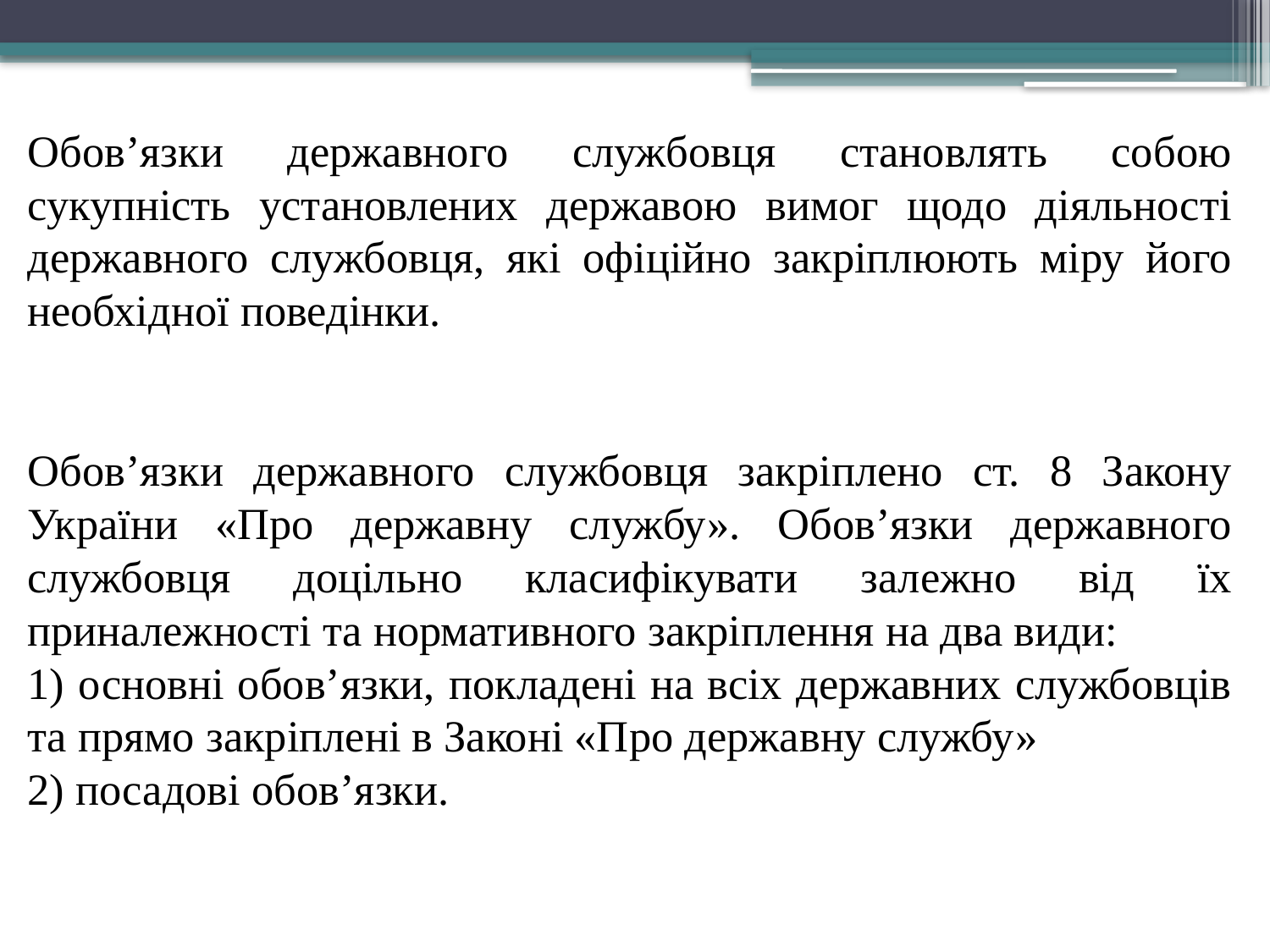

Обов’язки державного службовця становлять собою сукупність установлених державою вимог щодо діяльності державного службовця, які офіційно закріплюють міру його необхідної поведінки.

Обов’язки державного службовця закріплено ст. 8 Закону України «Про державну службу». Обов’язки державного службовця доцільно класифікувати залежно від їх приналежності та нормативного закріплення на два види:
1) основні обов’язки, покладені на всіх державних службовців та прямо закріплені в Законі «Про державну службу»
2) посадові обов’язки.